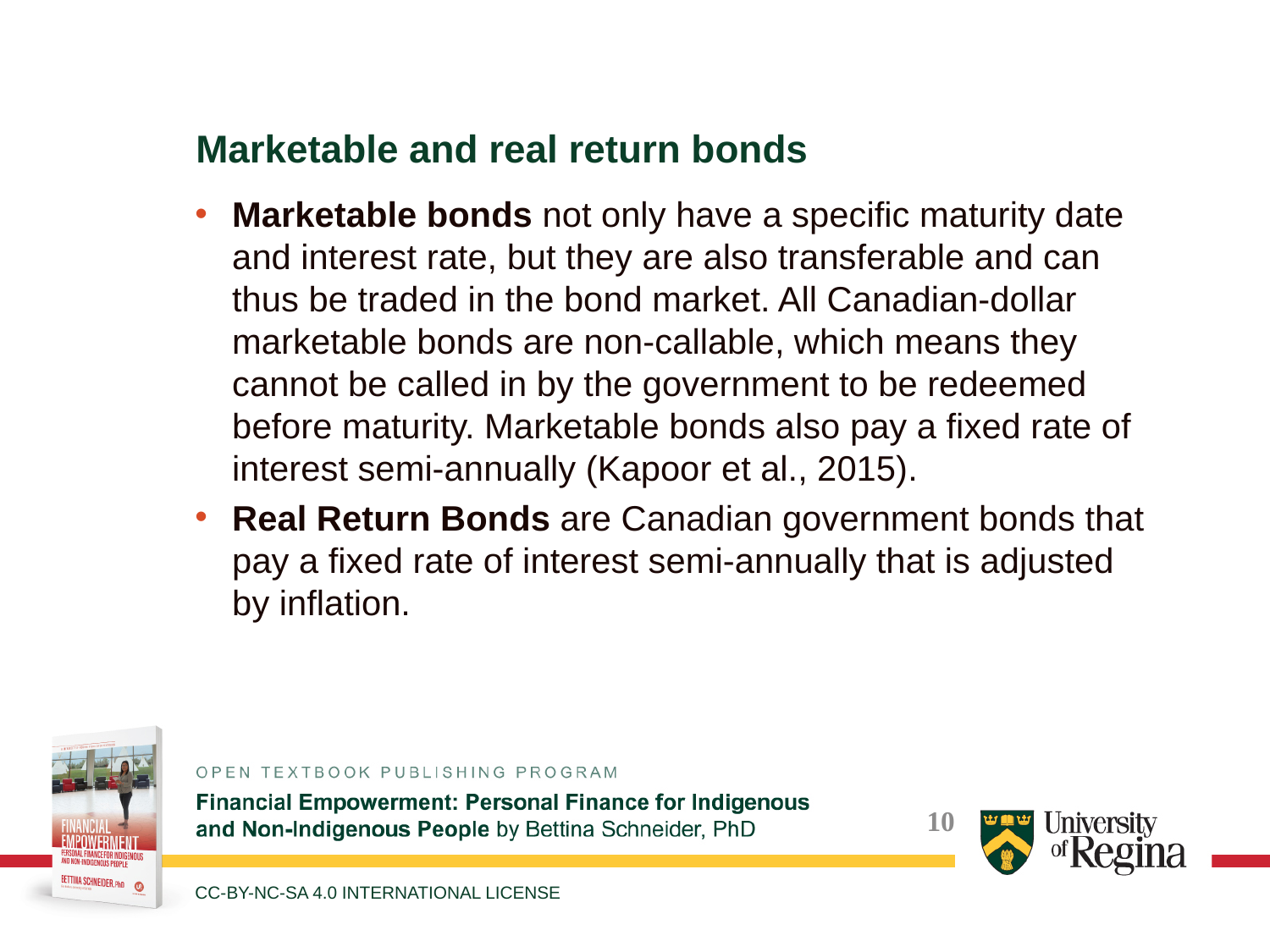

Marketable and real return bonds

Marketable bonds not only have a specific maturity date and interest rate, but they are also transferable and can thus be traded in the bond market. All Canadian-dollar marketable bonds are non-callable, which means they cannot be called in by the government to be redeemed before maturity. Marketable bonds also pay a fixed rate of interest semi-annually (Kapoor et al., 2015).
Real Return Bonds are Canadian government bonds that pay a fixed rate of interest semi-annually that is adjusted by inflation.
CC-BY-NC-SA 4.0 INTERNATIONAL LICENSE